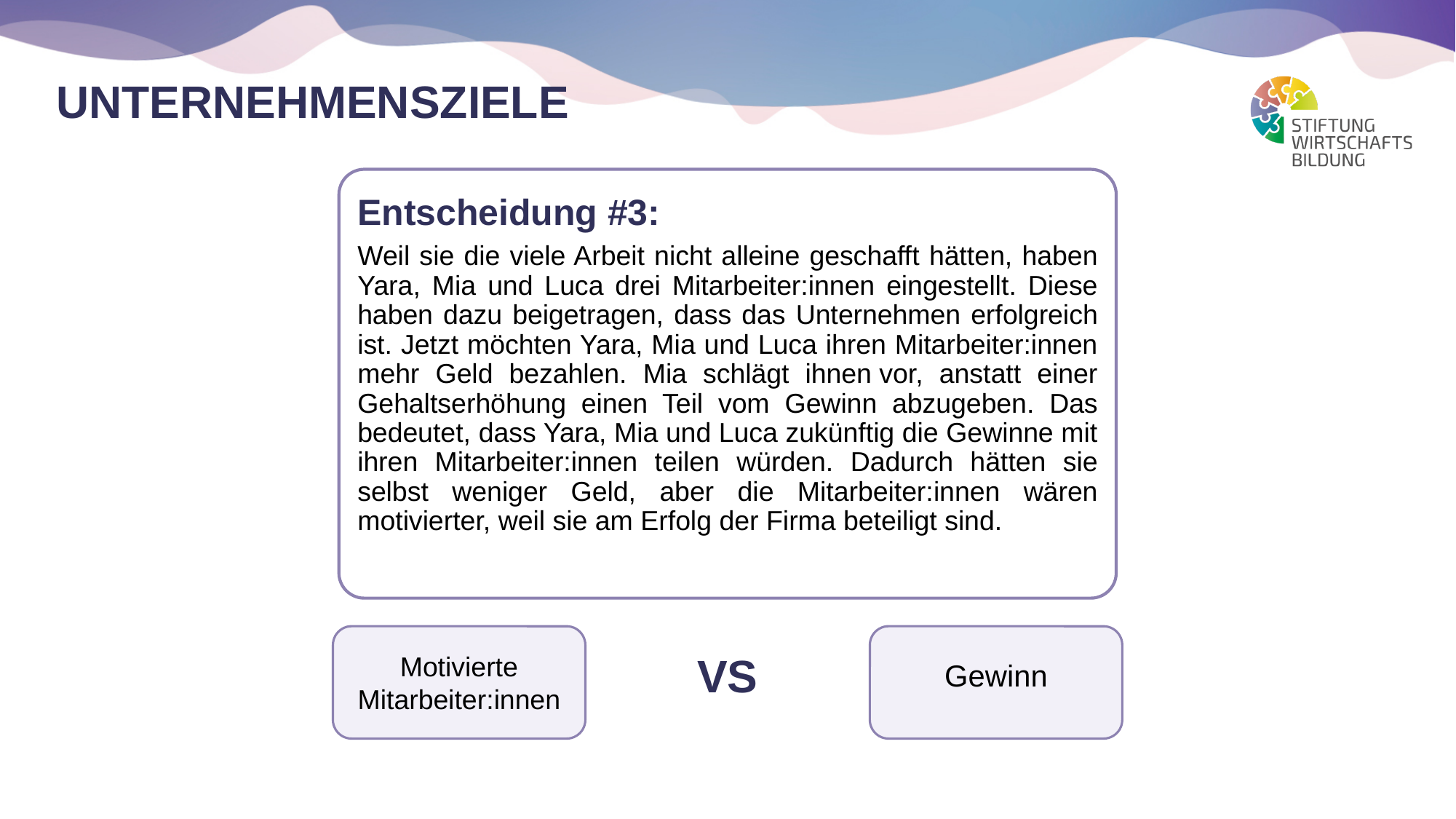

# Unternehmensziele

Entscheidung #3:
Weil sie die viele Arbeit nicht alleine geschafft hätten, haben Yara, Mia und Luca drei Mitarbeiter:innen eingestellt. Diese haben dazu beigetragen, dass das Unternehmen erfolgreich ist. Jetzt möchten Yara, Mia und Luca ihren Mitarbeiter:innen mehr Geld bezahlen. Mia schlägt ihnen vor, anstatt einer Gehaltserhöhung einen Teil vom Gewinn abzugeben. Das bedeutet, dass Yara, Mia und Luca zukünftig die Gewinne mit ihren Mitarbeiter:innen teilen würden. Dadurch hätten sie selbst weniger Geld, aber die Mitarbeiter:innen wären motivierter, weil sie am Erfolg der Firma beteiligt sind.
Motivierte Mitarbeiter:innen
Gewinn
VS